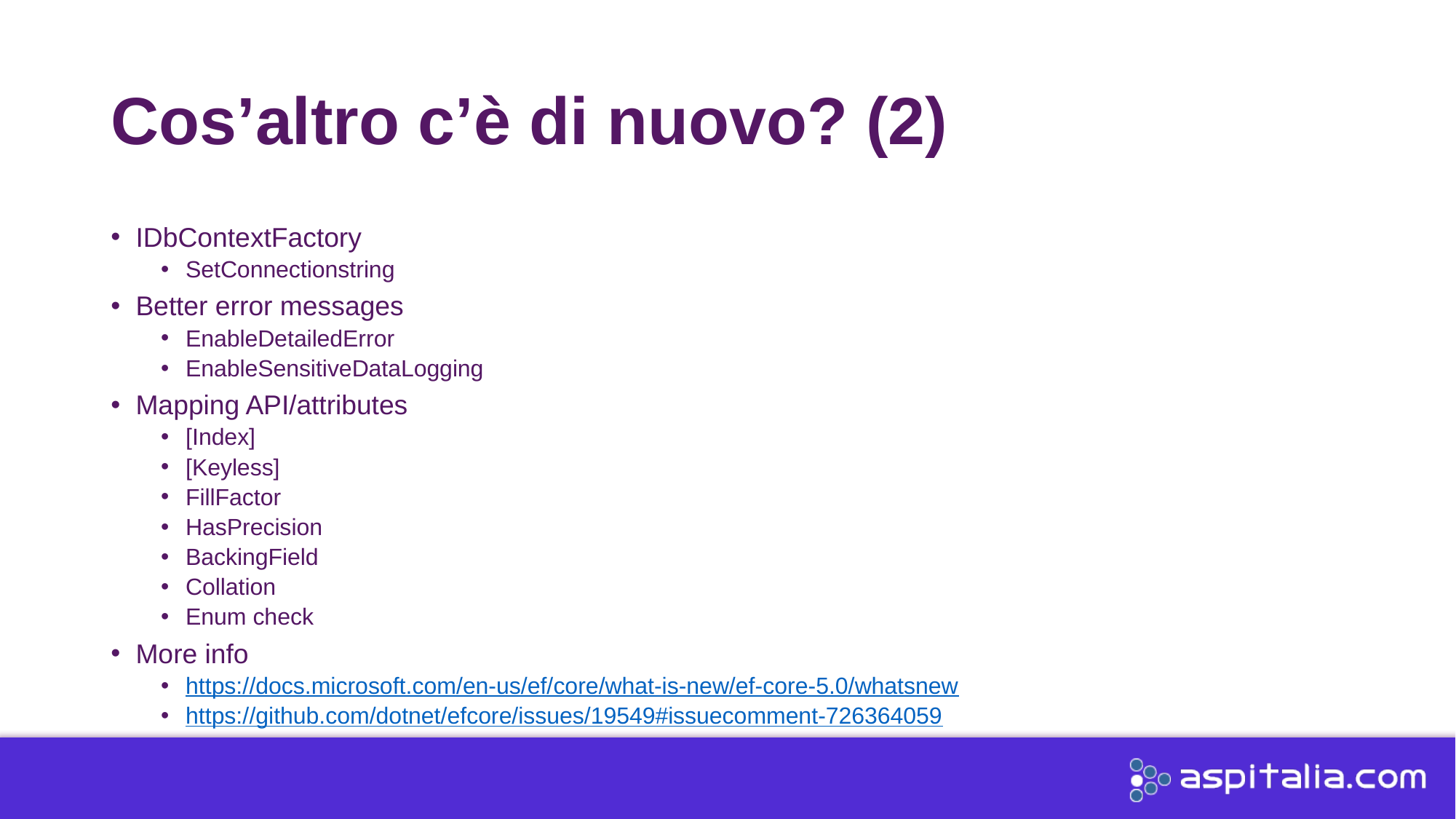

# Cos’altro c’è di nuovo? (2)
IDbContextFactory
SetConnectionstring
Better error messages
EnableDetailedError
EnableSensitiveDataLogging
Mapping API/attributes
[Index]
[Keyless]
FillFactor
HasPrecision
BackingField
Collation
Enum check
More info
https://docs.microsoft.com/en-us/ef/core/what-is-new/ef-core-5.0/whatsnew
https://github.com/dotnet/efcore/issues/19549#issuecomment-726364059